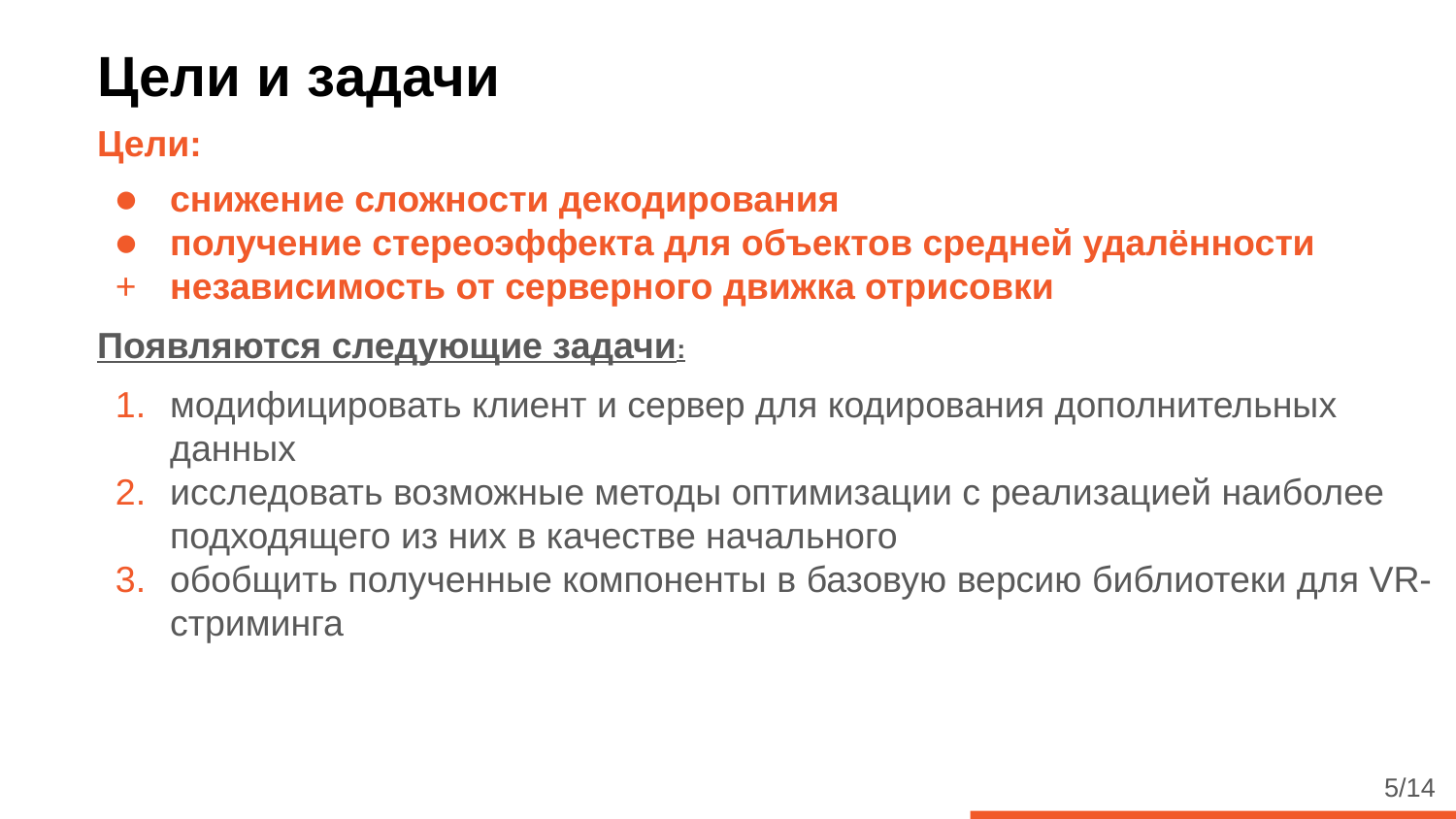

# Цели и задачи
Цели:
снижение сложности декодирования
получение стереоэффекта для объектов средней удалённости
независимость от серверного движка отрисовки
Появляются следующие задачи:
модифицировать клиент и сервер для кодирования дополнительных данных
исследовать возможные методы оптимизации с реализацией наиболее подходящего из них в качестве начального
обобщить полученные компоненты в базовую версию библиотеки для VR-стриминга
5/14